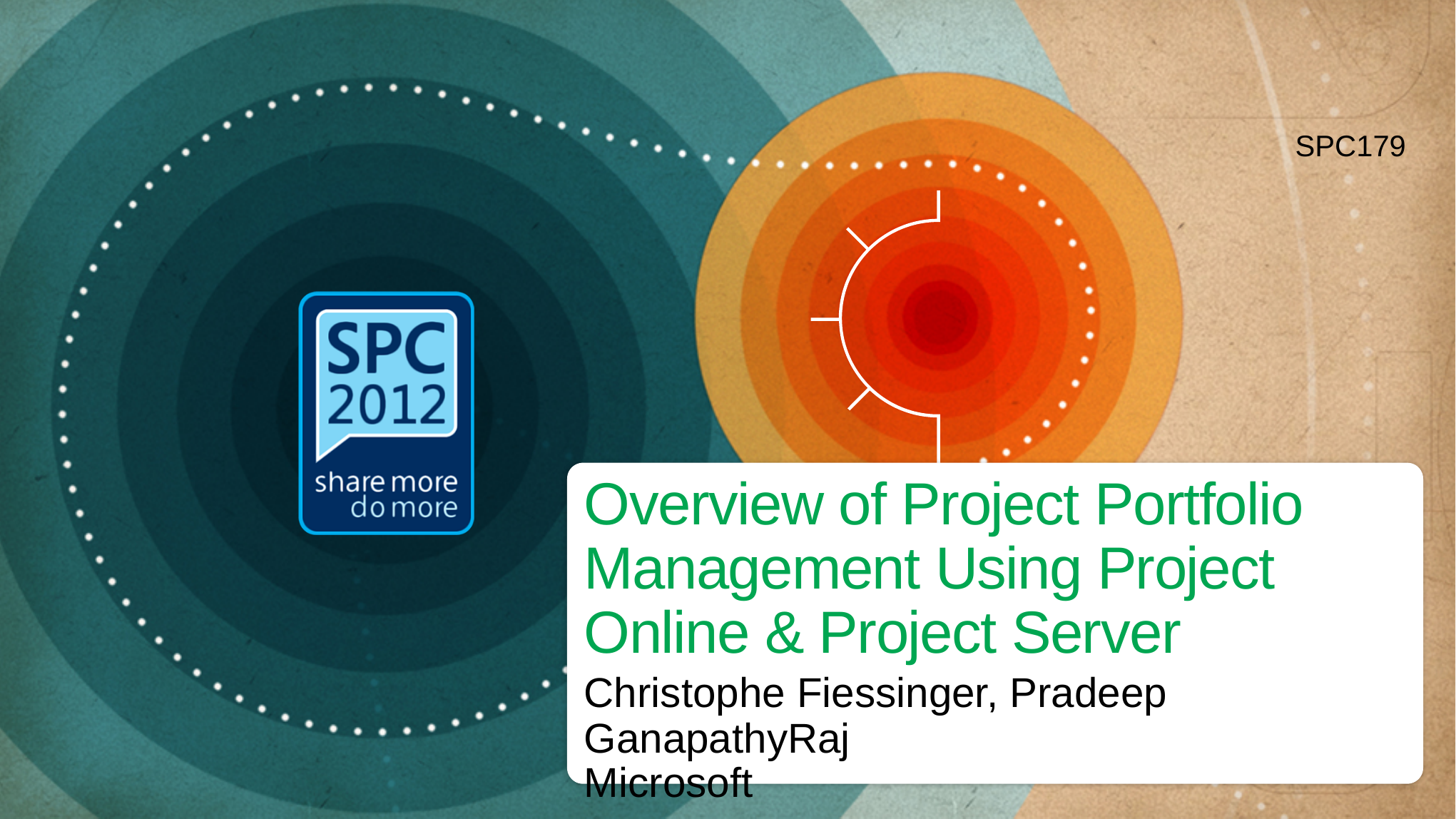

SPC179
# Overview of Project Portfolio Management Using Project Online & Project Server
Christophe Fiessinger, Pradeep GanapathyRaj
Microsoft